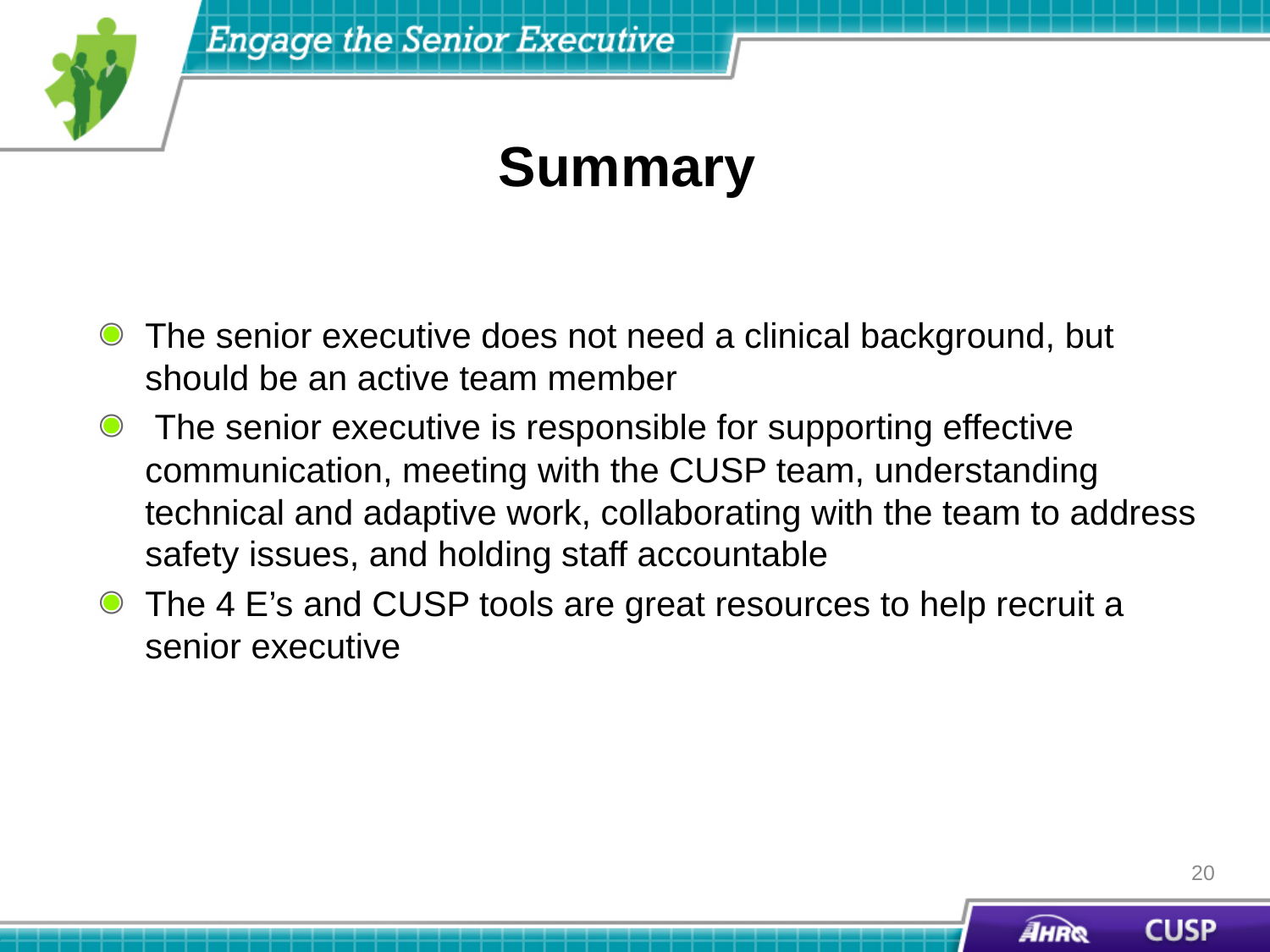

# Summary
The senior executive does not need a clinical background, but  should be an active team member
 The senior executive is responsible for supporting effective communication, meeting with the CUSP team, understanding technical and adaptive work, collaborating with the team to address safety issues, and holding staff accountable
The 4 E’s and CUSP tools are great resources to help recruit a senior executive
20